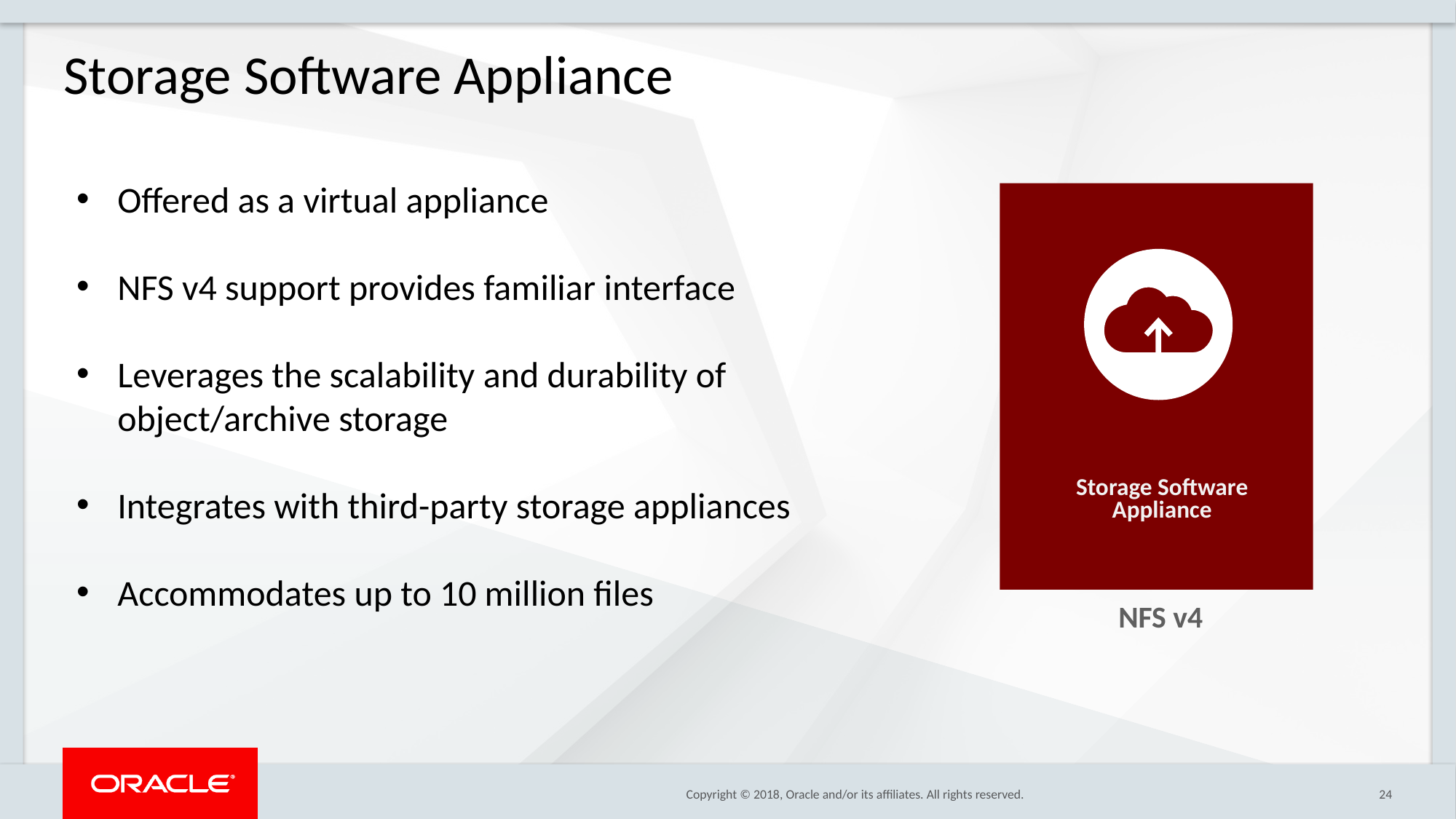

Storage Software Appliance

Offered as a virtual appliance

NFS v4 support provides familiar interface

Leverages the scalability and durability of object/archive storage

Integrates with third-party storage appliances

Accommodates up to 10 million files

Storage Software Appliance
NFS v4
24